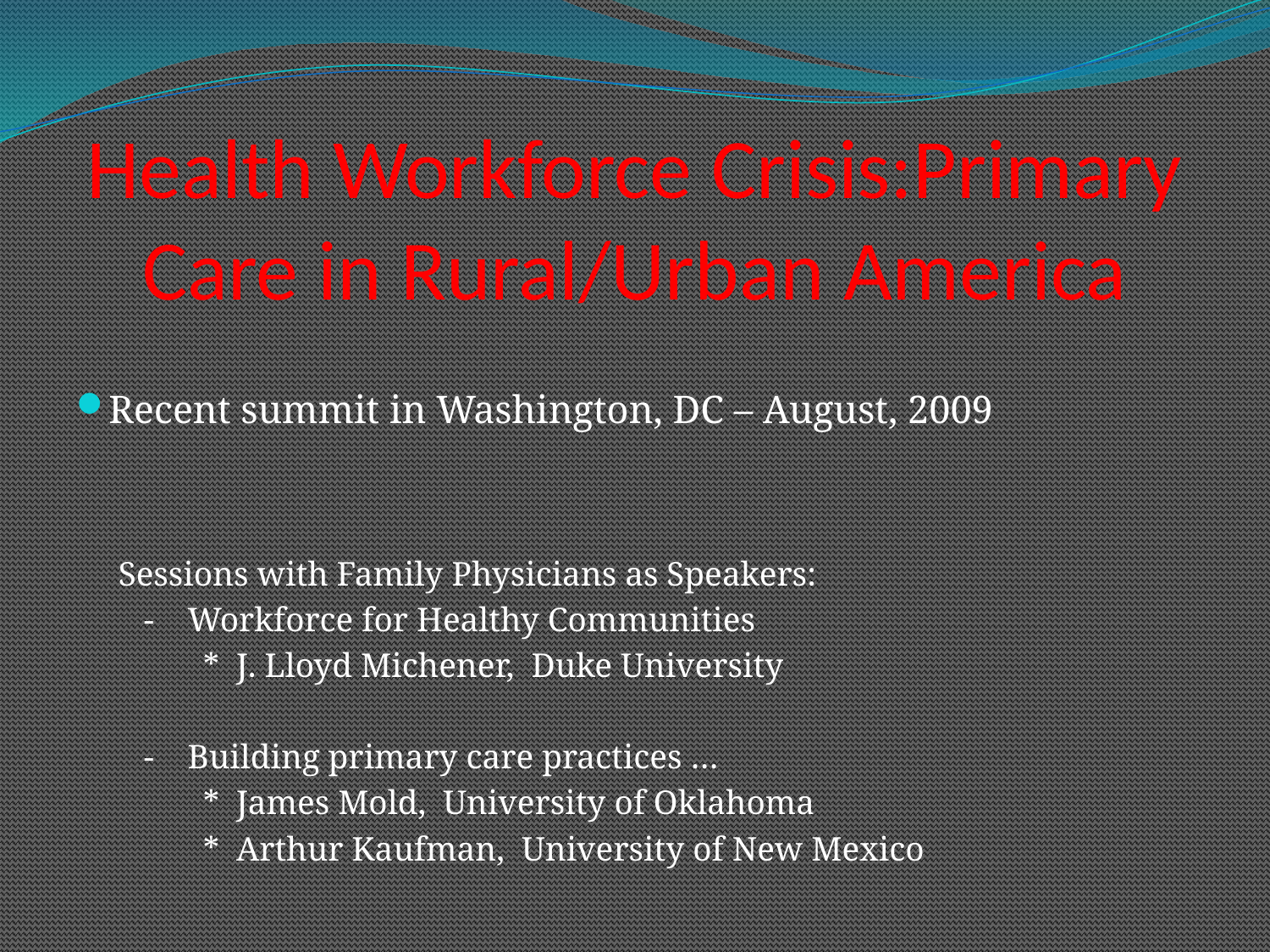

# Health Workforce Crisis:Primary Care in Rural/Urban America

Recent summit in Washington, DC – August, 2009

     Sessions with Family Physicians as Speakers:
        -    Workforce for Healthy Communities
               *  J. Lloyd Michener,  Duke University

        -    Building primary care practices …
               *  James Mold,  University of Oklahoma
               *  Arthur Kaufman,  University of New Mexico